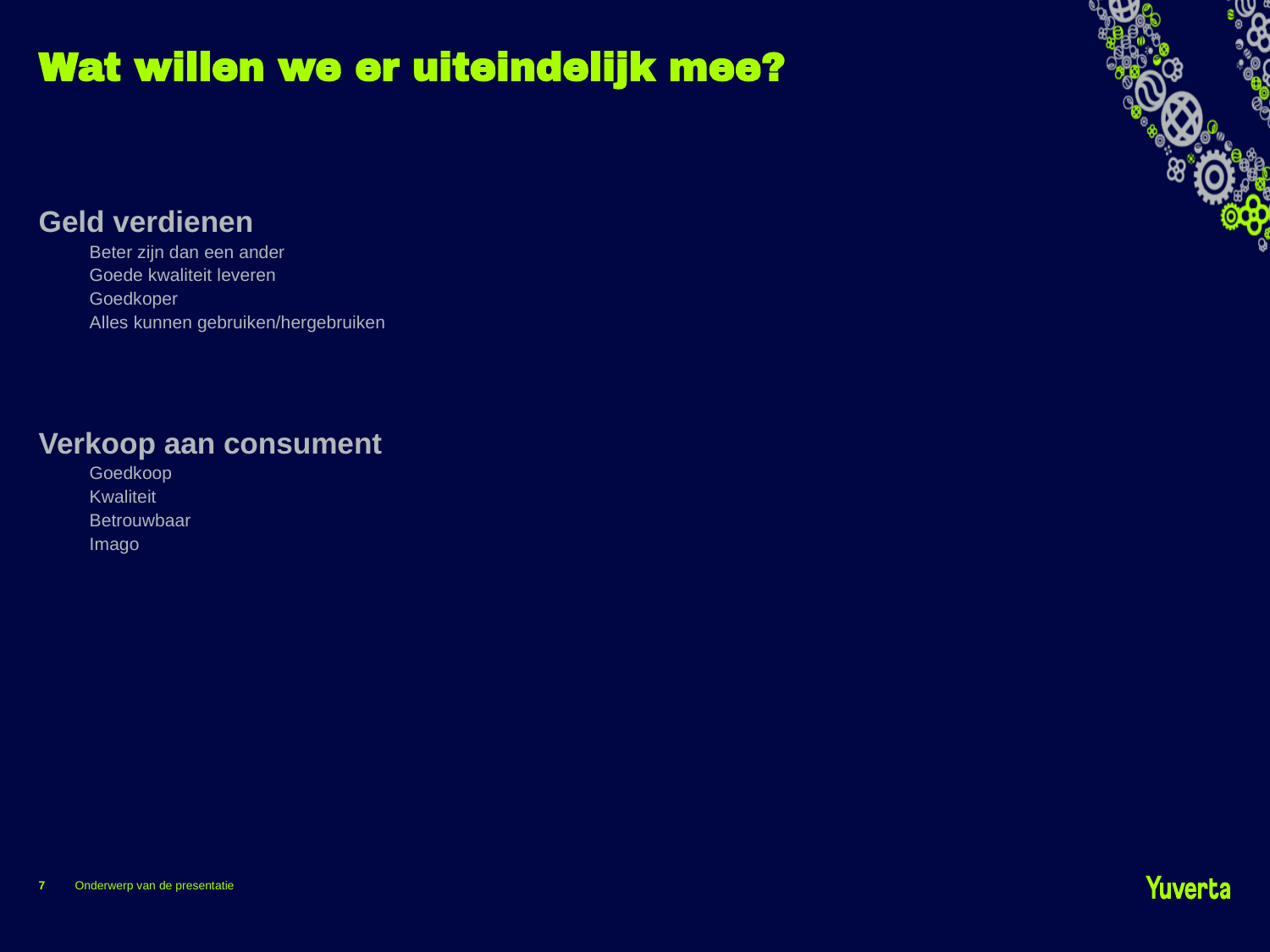

# Wat willen we er uiteindelijk mee?
Geld verdienen
Beter zijn dan een ander
Goede kwaliteit leveren
Goedkoper
Alles kunnen gebruiken/hergebruiken

Verkoop aan consument
Goedkoop
Kwaliteit
Betrouwbaar
Imago

7
Onderwerp van de presentatie
6-2-2025